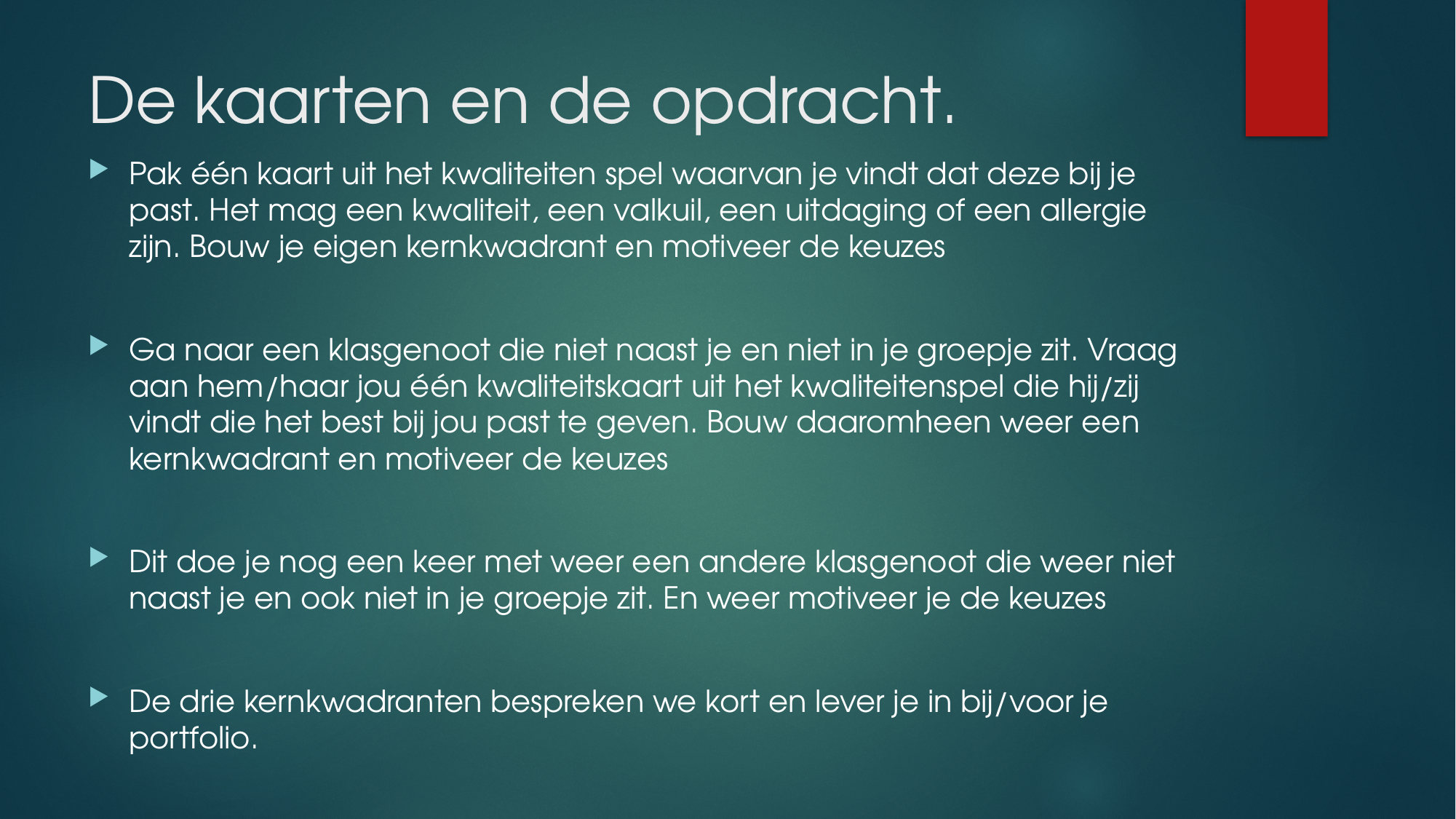

# De kaarten en de opdracht.
Pak één kaart uit het kwaliteiten spel waarvan je vindt dat deze bij je past. Het mag een kwaliteit, een valkuil, een uitdaging of een allergie zijn. Bouw je eigen kernkwadrant en motiveer de keuzes

Ga naar een klasgenoot die niet naast je en niet in je groepje zit. Vraag aan hem/haar jou één kwaliteitskaart uit het kwaliteitenspel die hij/zij vindt die het best bij jou past te geven. Bouw daaromheen weer een kernkwadrant en motiveer de keuzes

Dit doe je nog een keer met weer een andere klasgenoot die weer niet naast je en ook niet in je groepje zit. En weer motiveer je de keuzes

De drie kernkwadranten bespreken we kort en lever je in bij/voor je portfolio.